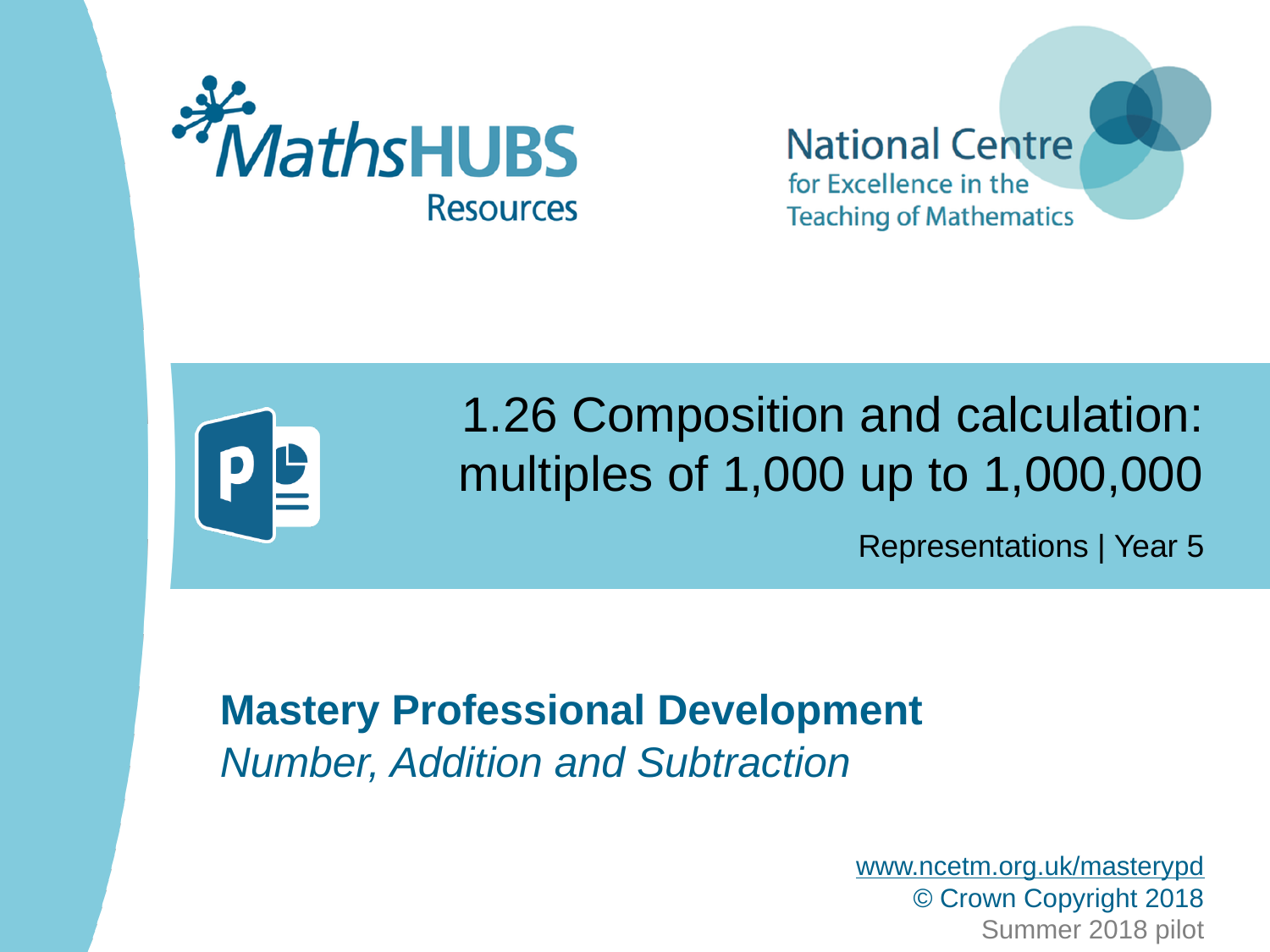

# 1.26 Composition and calculation: multiples of 1,000 up to 1,000,000
Representations | Year 5
Number, Addition and Subtraction